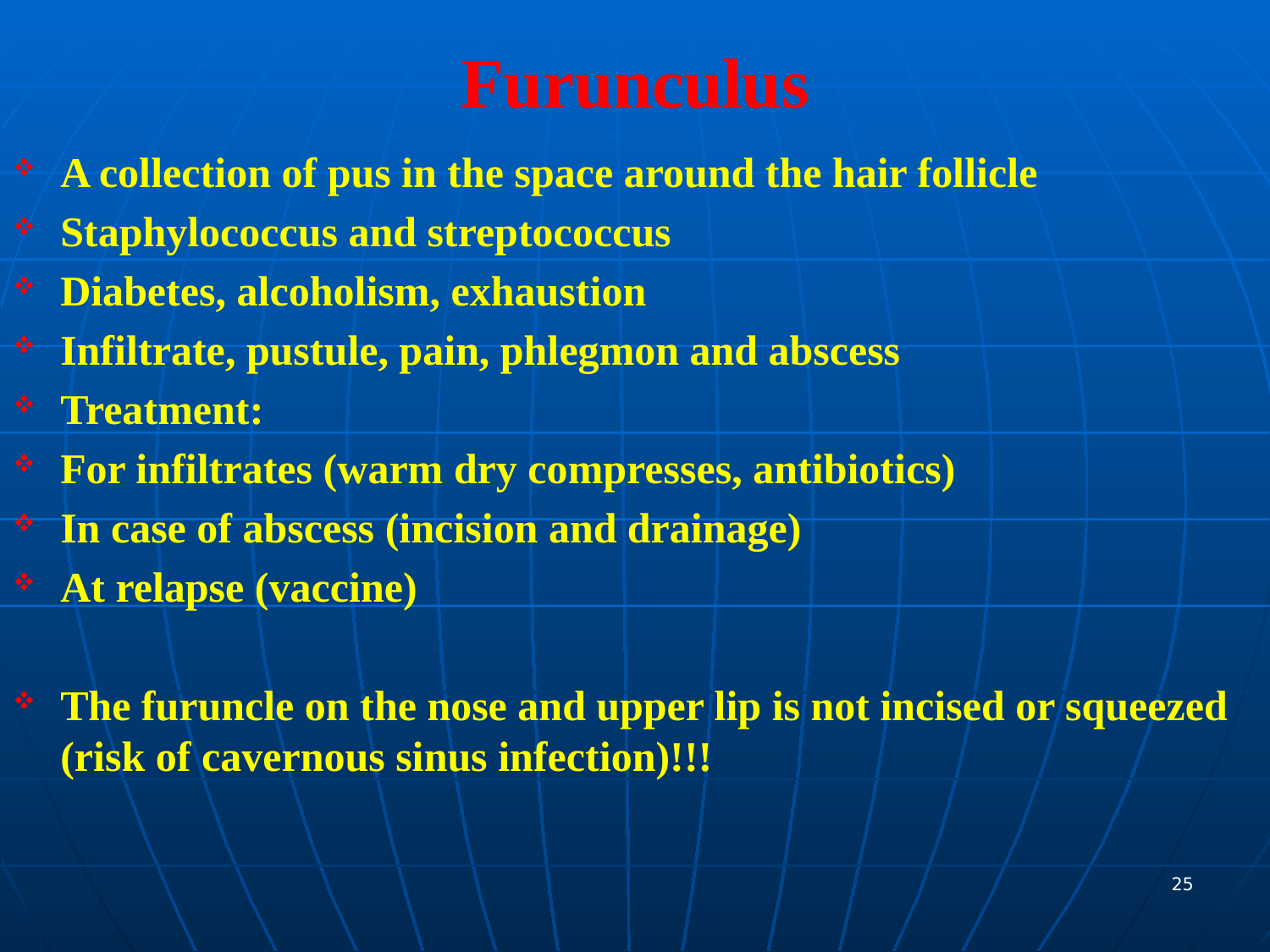

# Furunculus
A collection of pus in the space around the hair follicle
Staphylococcus and streptococcus
Diabetes, alcoholism, exhaustion
Infiltrate, pustule, pain, phlegmon and abscess
Treatment:
For infiltrates (warm dry compresses, antibiotics)
In case of abscess (incision and drainage)
At relapse (vaccine)

The furuncle on the nose and upper lip is not incised or squeezed (risk of cavernous sinus infection)!!!
25